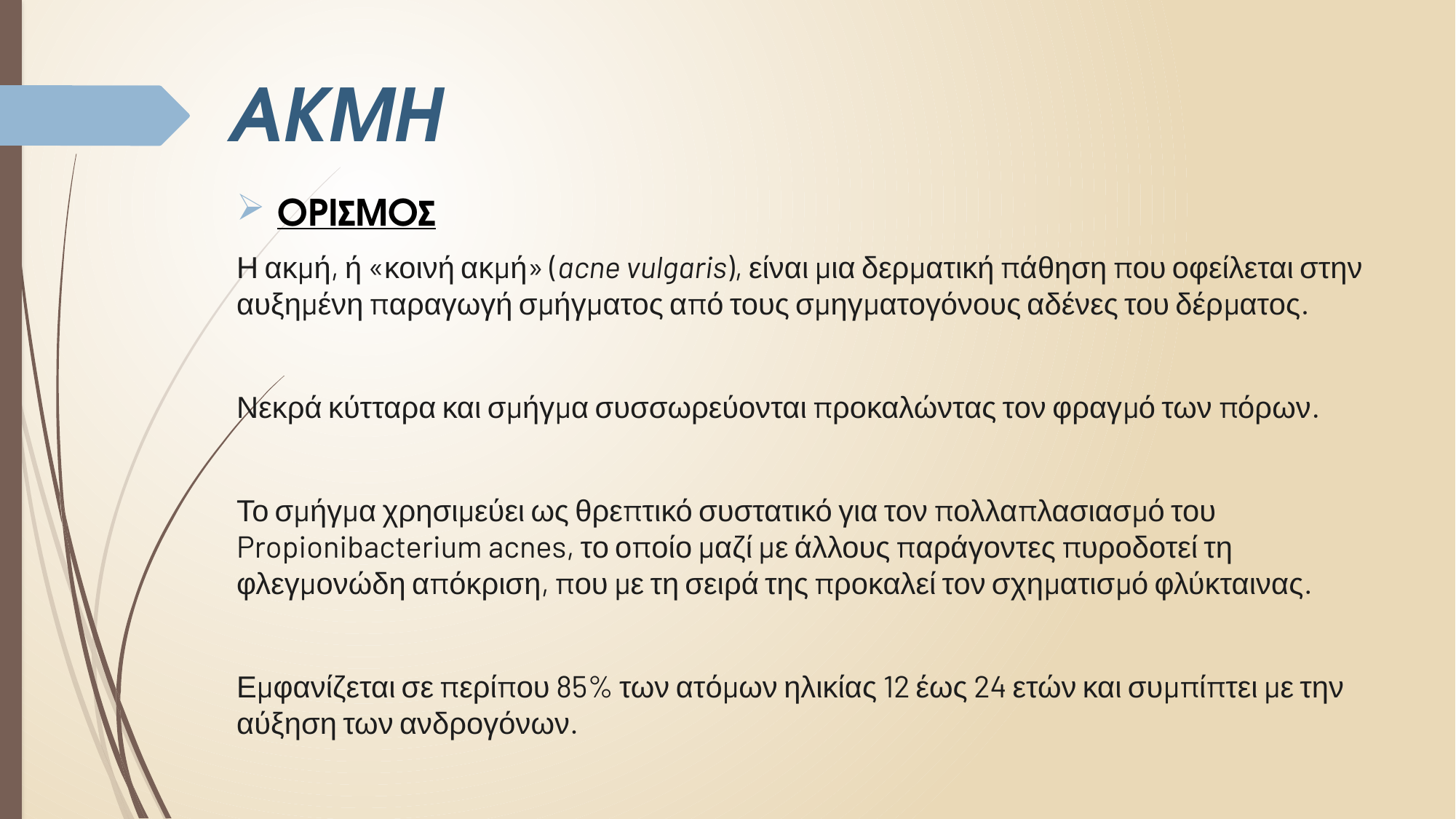

# ΑΚΜΗ
ΟΡΙΣΜΟΣ
Η ακμή, ή «κοινή ακμή» (acne vulgaris), είναι μια δερματική πάθηση που οφείλεται στην αυξημένη παραγωγή σμήγματος από τους σμηγματογόνους αδένες του δέρματος.

Νεκρά κύτταρα και σμήγμα συσσωρεύονται προκαλώντας τον φραγμό των πόρων.

Το σμήγμα χρησιμεύει ως θρεπτικό συστατικό για τον πολλαπλασιασμό του Propionibacterium acnes, το οποίο μαζί με άλλους παράγοντες πυροδοτεί τη φλεγμονώδη απόκριση, που με τη σειρά της προκαλεί τον σχηματισμό φλύκταινας.

Εμφανίζεται σε περίπου 85% των ατόμων ηλικίας 12 έως 24 ετών και συμπίπτει με την αύξηση των ανδρογόνων.